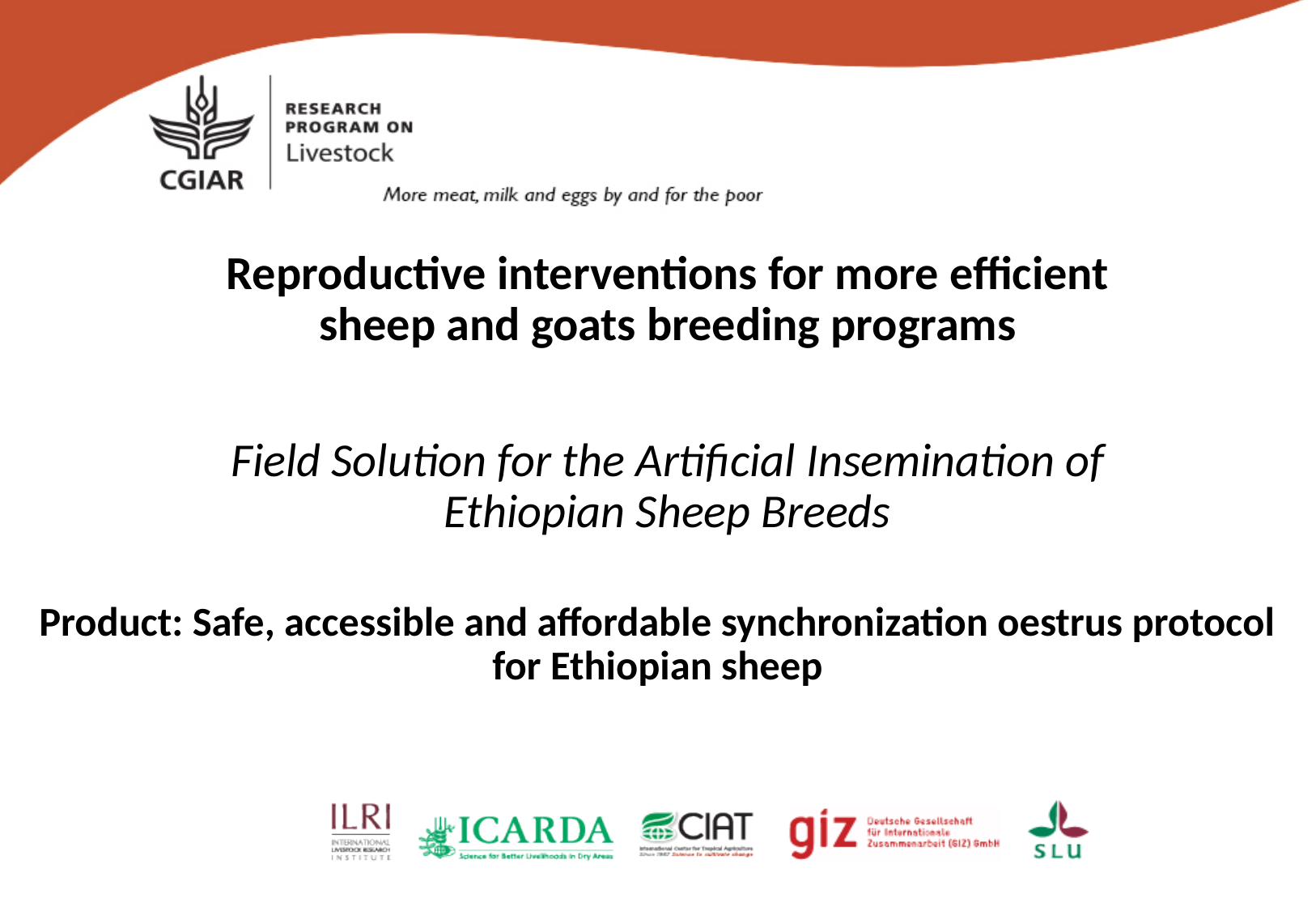

Reproductive interventions for more efficient sheep and goats breeding programs

Field Solution for the Artificial Insemination of Ethiopian Sheep Breeds

Product: Safe, accessible and affordable synchronization oestrus protocol for Ethiopian sheep